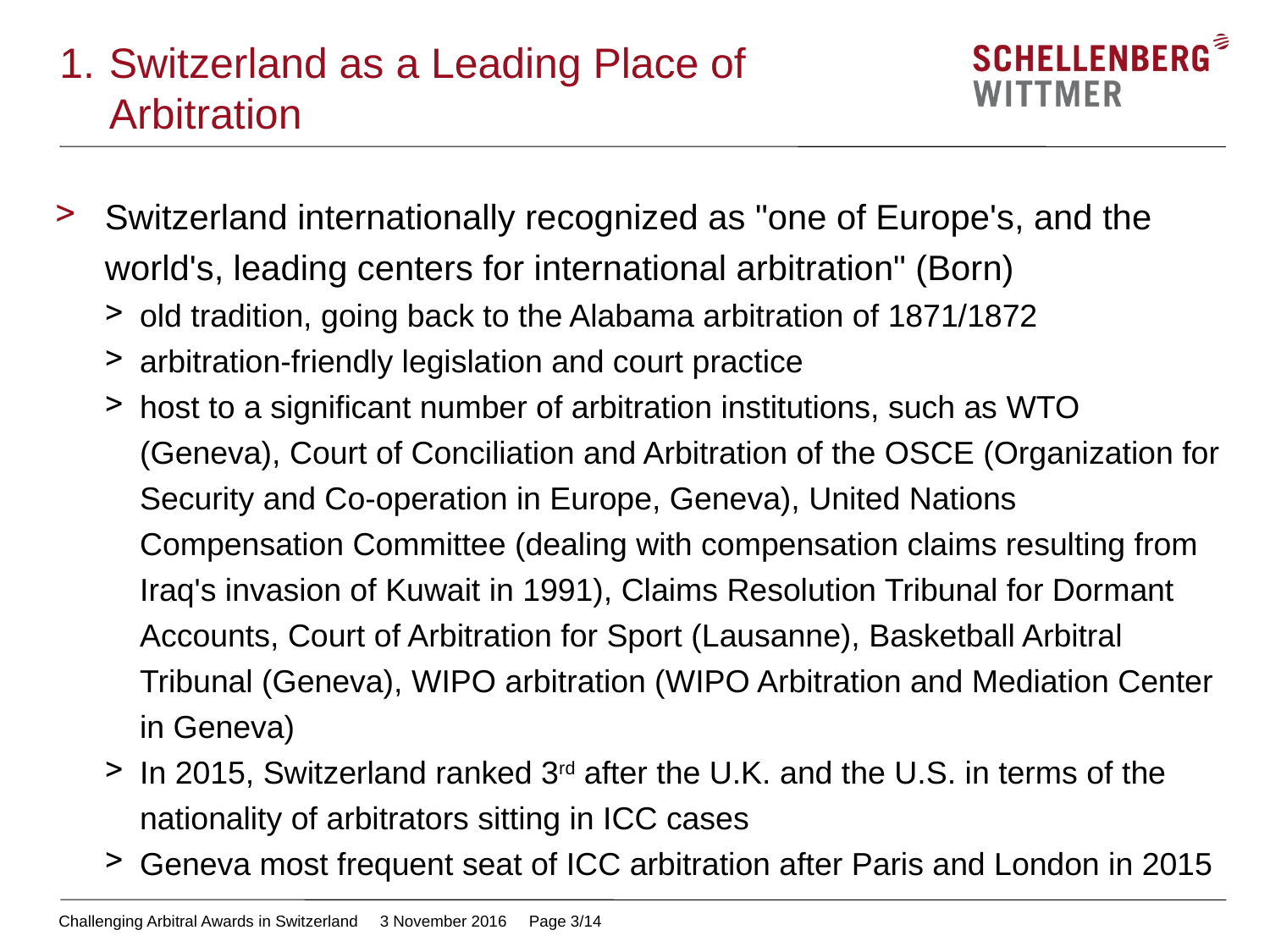

# 1.	Switzerland as a Leading Place of Arbitration
Switzerland internationally recognized as "one of Europe's, and the world's, leading centers for international arbitration" (Born)
old tradition, going back to the Alabama arbitration of 1871/1872
arbitration-friendly legislation and court practice
host to a significant number of arbitration institutions, such as WTO (Geneva), Court of Conciliation and Arbitration of the OSCE (Organization for Security and Co-operation in Europe, Geneva), United Nations Compensation Committee (dealing with compensation claims resulting from Iraq's invasion of Kuwait in 1991), Claims Resolution Tribunal for Dormant Accounts, Court of Arbitration for Sport (Lausanne), Basketball Arbitral Tribunal (Geneva), WIPO arbitration (WIPO Arbitration and Mediation Center in Geneva)
In 2015, Switzerland ranked 3rd after the U.K. and the U.S. in terms of the nationality of arbitrators sitting in ICC cases
Geneva most frequent seat of ICC arbitration after Paris and London in 2015